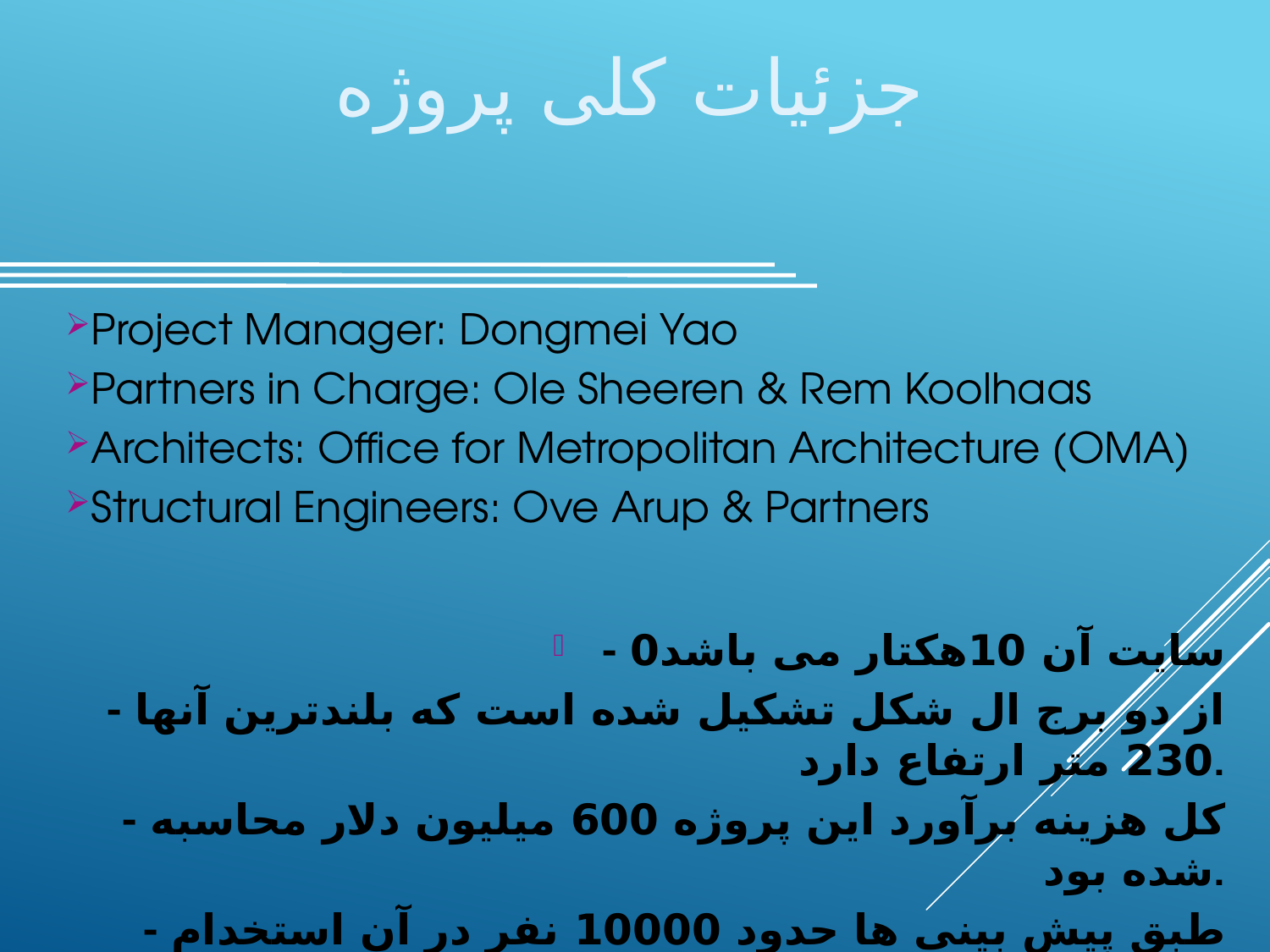

جزئیات کلی پروژه
Project Manager: Dongmei Yao
Partners in Charge: Ole Sheeren & Rem Koolhaas
Architects: Office for Metropolitan Architecture (OMA)
Structural Engineers: Ove Arup & Partners

- سایت آن 10هکتار می باشد0
- از دو برج ال شکل تشکیل شده است که بلندترین آنها 230 متر ارتفاع دارد.
- کل هزینه برآورد این پروژه 600 میلیون دلار محاسبه شده بود.
- طبق پیش بینی ها حدود 10000 نفر در آن استخدام خواهند شد  (اشتغال زایی)